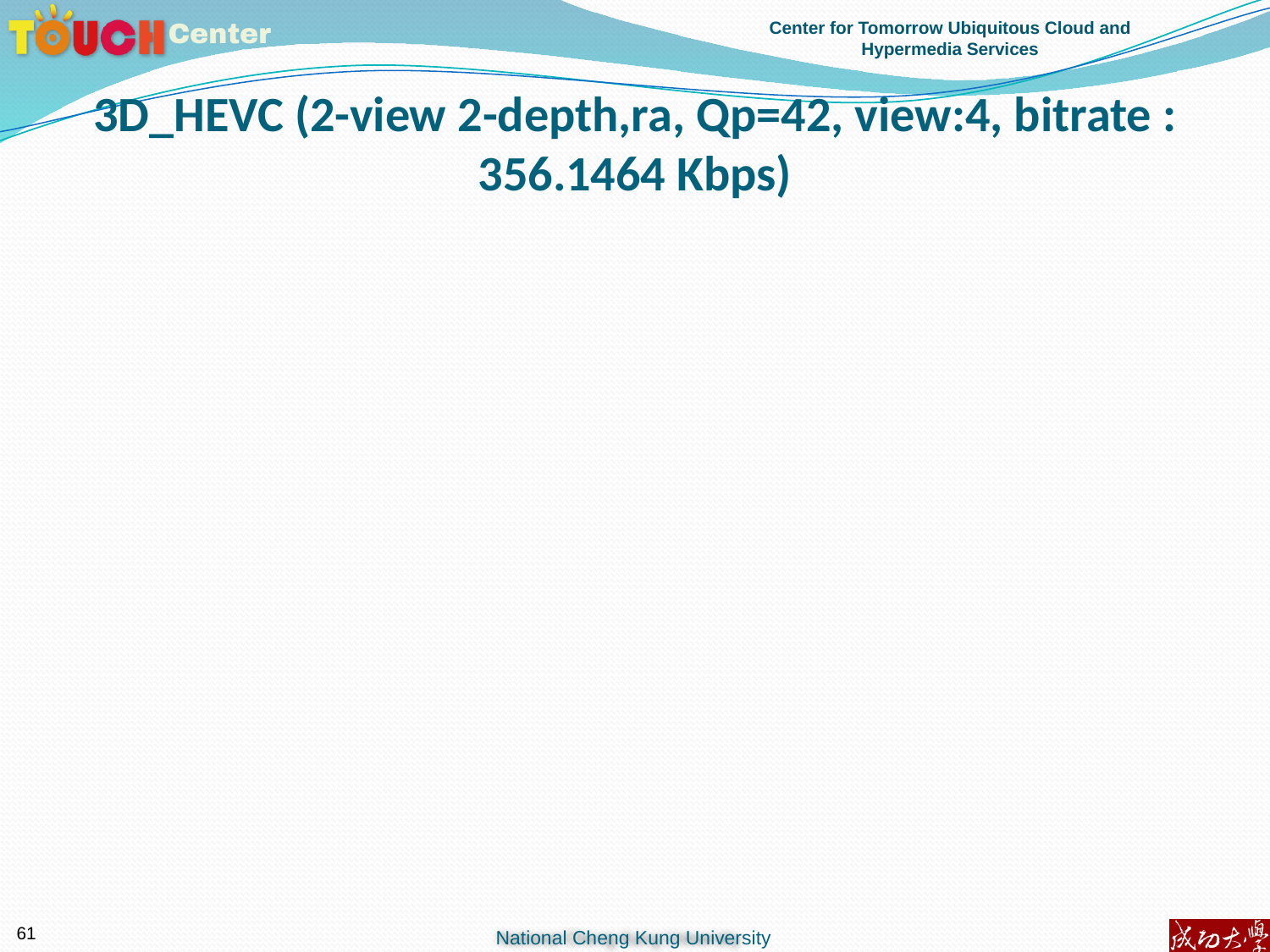

# 3D_HEVC (2-view 2-depth,ra, Qp=42, view:4, bitrate : 356.1464 Kbps)